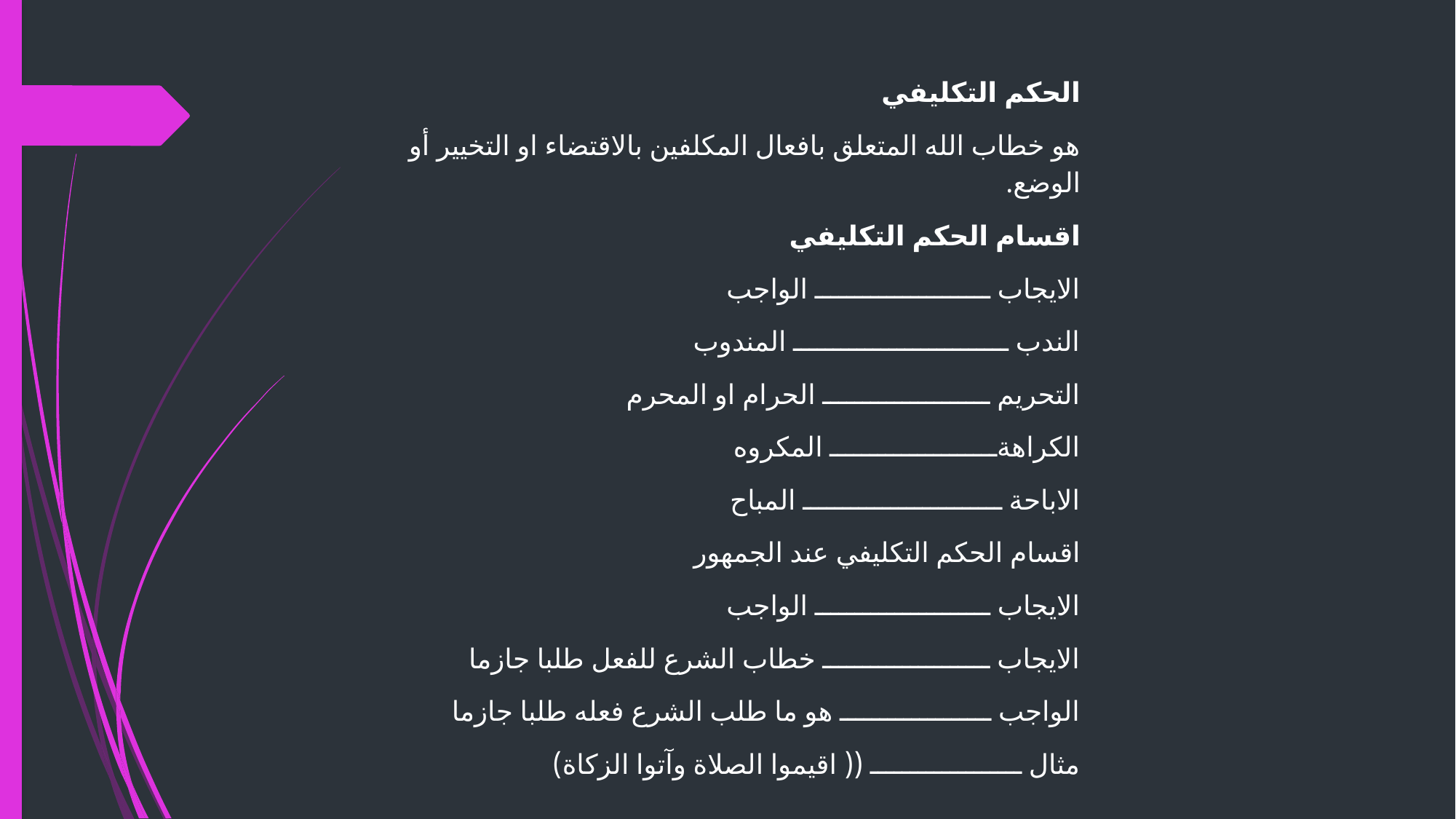

الحكم التكليفي
هو خطاب الله المتعلق بافعال المكلفين بالاقتضاء او التخيير أو الوضع.
اقسام الحكم التكليفي
الايجاب ــــــــــــــــــــــ الواجب
الندب ـــــــــــــــــــــــــــ المندوب
التحريم ـــــــــــــــــــــ الحرام او المحرم
الكراهةـــــــــــــــــــــ المكروه
الاباحة ـــــــــــــــــــــــــ المباح
اقسام الحكم التكليفي عند الجمهور
الايجاب ــــــــــــــــــــــ الواجب
الايجاب ـــــــــــــــــــــ خطاب الشرع للفعل طلبا جازما
الواجب ـــــــــــــــــــ هو ما طلب الشرع فعله طلبا جازما
مثال ـــــــــــــــــــ (( اقيموا الصلاة وآتوا الزكاة)